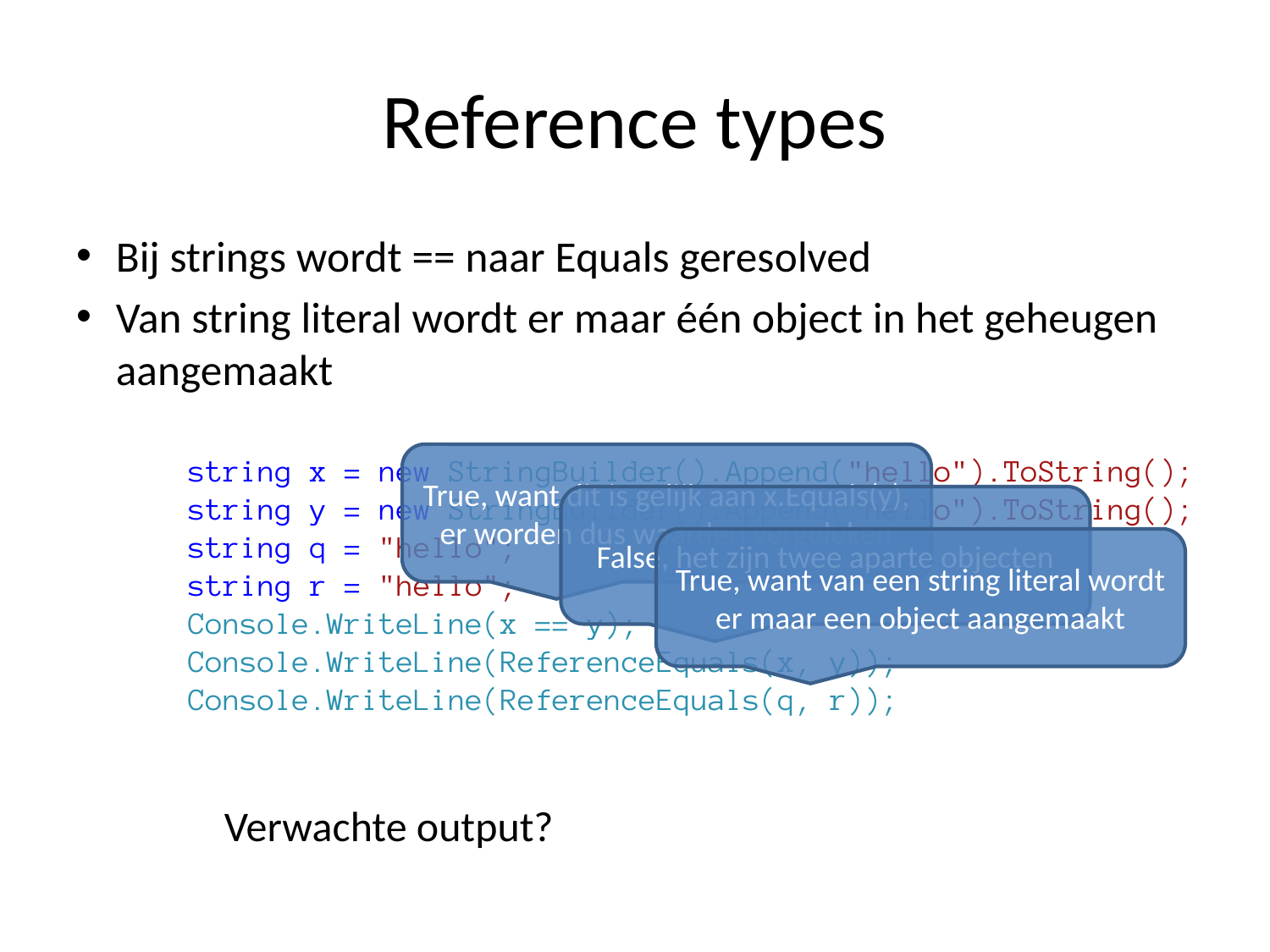

# Reference types
Bij strings wordt == naar Equals geresolved
Van string literal wordt er maar één object in het geheugen aangemaakt
string x = new StringBuilder().Append("hello").ToString();
string y = new StringBuilder().Append("hello").ToString();
string q = "hello";
string r = "hello";
Console.WriteLine(x == y);
Console.WriteLine(ReferenceEquals(x, y));
Console.WriteLine(ReferenceEquals(q, r));

True, want dit is gelijk aan x.Equals(y), er worden dus waarden vergeleken
False, het zijn twee aparte objecten
True, want van een string literal wordt er maar een object aangemaakt
Verwachte output?